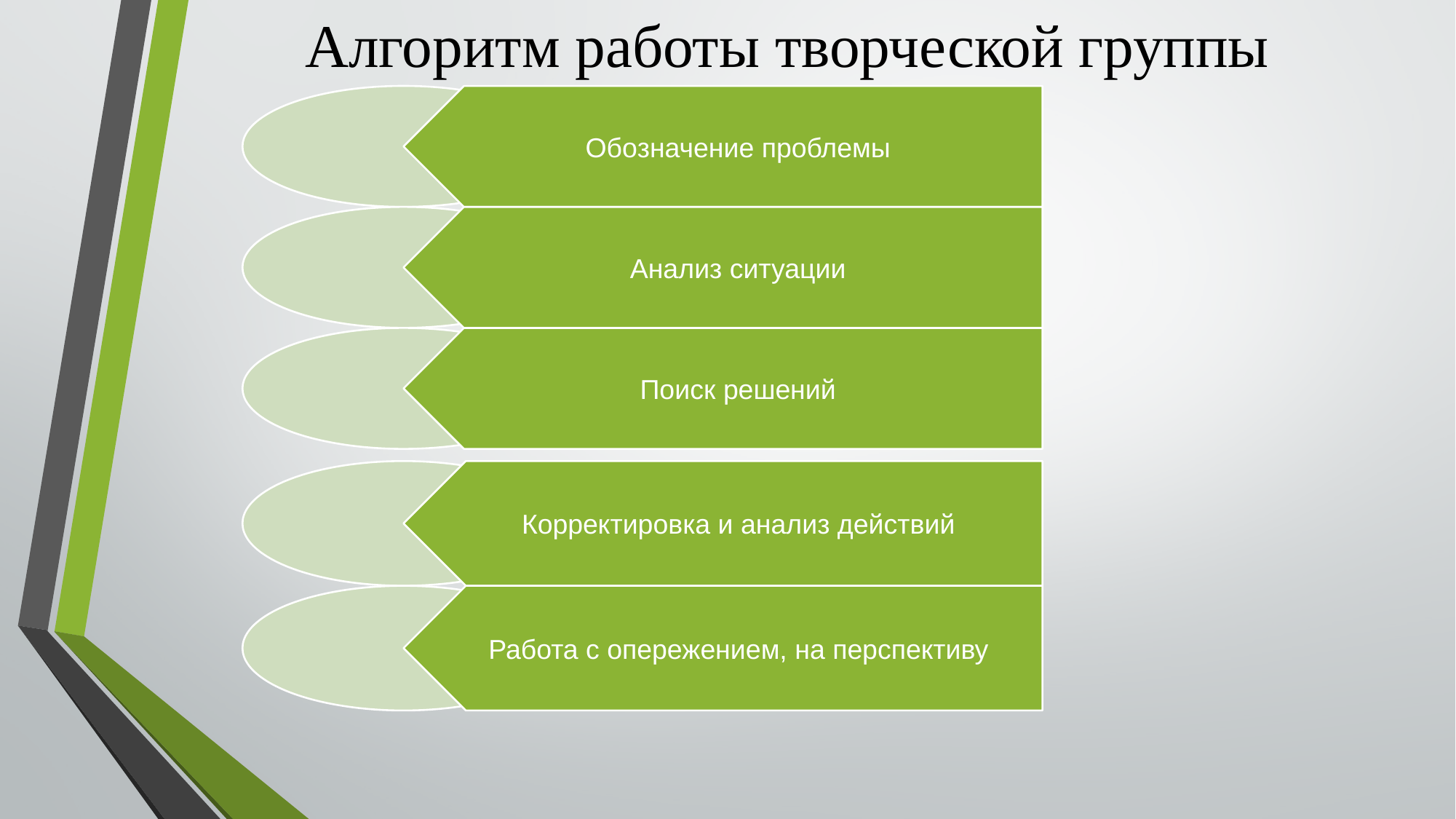

# Алгоритм работы творческой группы
Обозначение проблемы
Анализ ситуации
Поиск решений
Корректировка и анализ действий
Работа с опережением, на перспективу